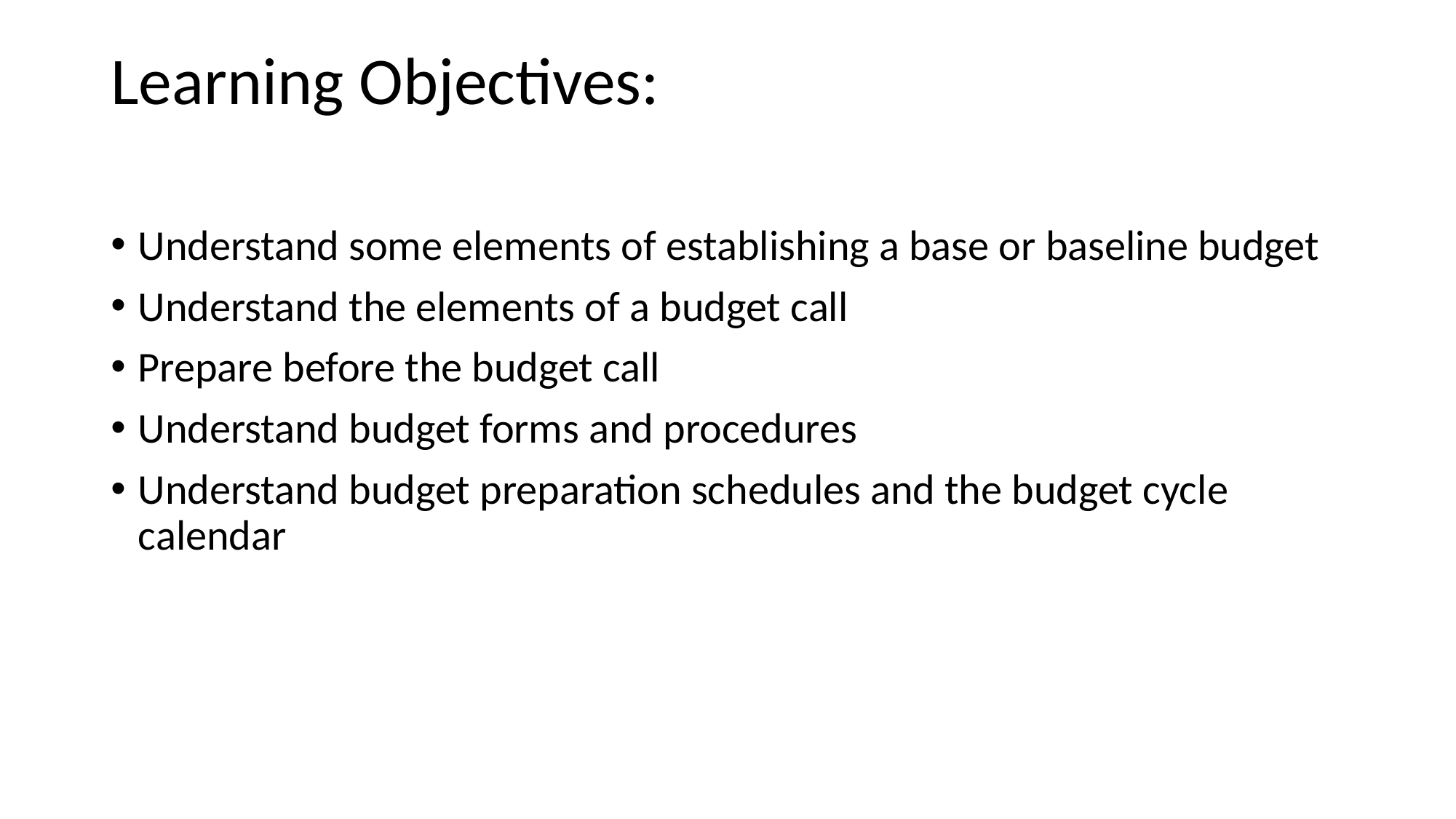

# Learning Objectives:
Understand some elements of establishing a base or baseline budget
Understand the elements of a budget call
Prepare before the budget call
Understand budget forms and procedures
Understand budget preparation schedules and the budget cycle calendar